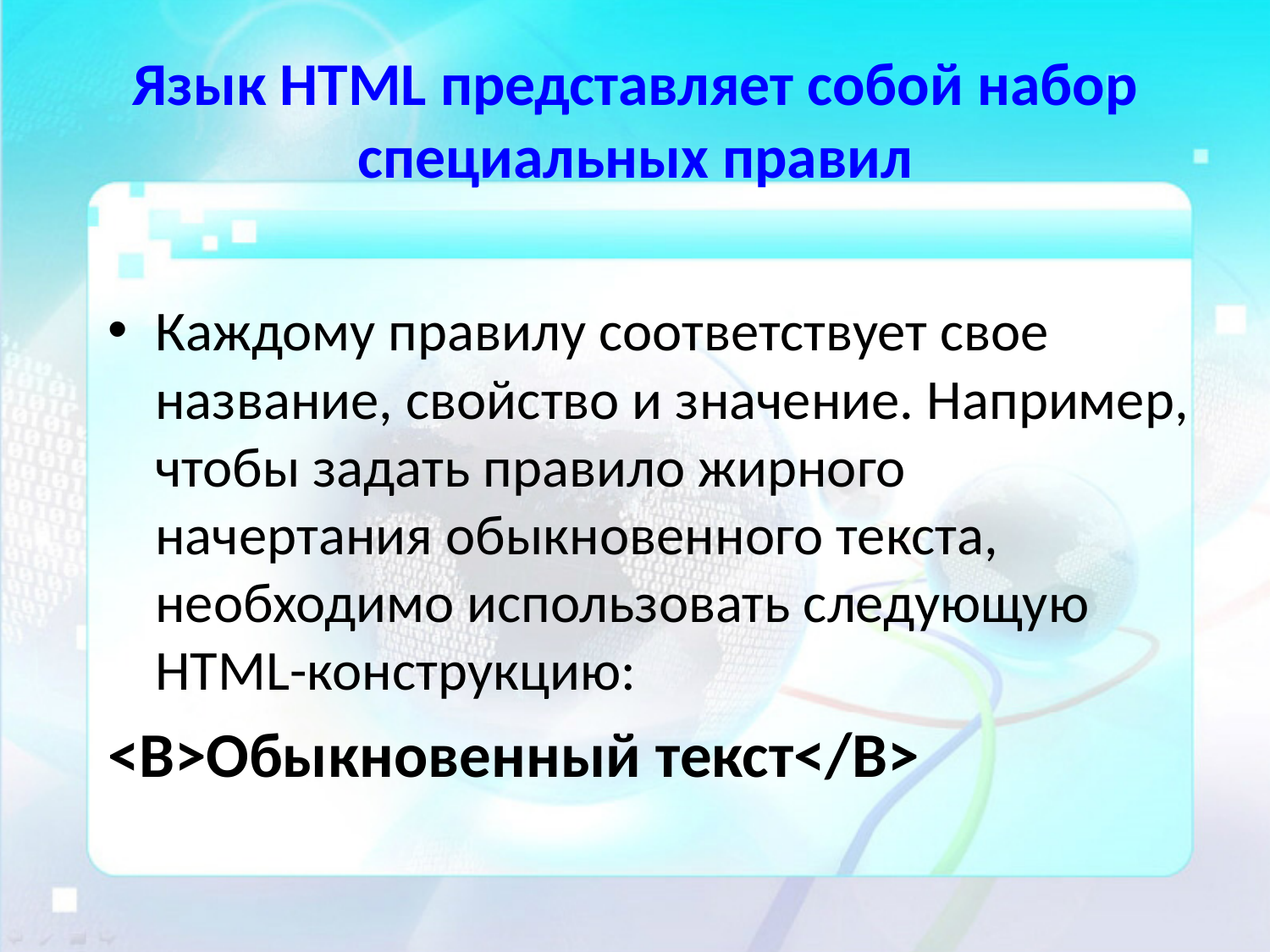

# Язык HTML представляет собой набор специальных правил
Каждому правилу соответствует свое название, свойство и значение. Например, чтобы задать правило жирного начертания обыкновенного текста, необходимо использовать следующую HTML-конструкцию:
<В>Обыкновенный текст</В>